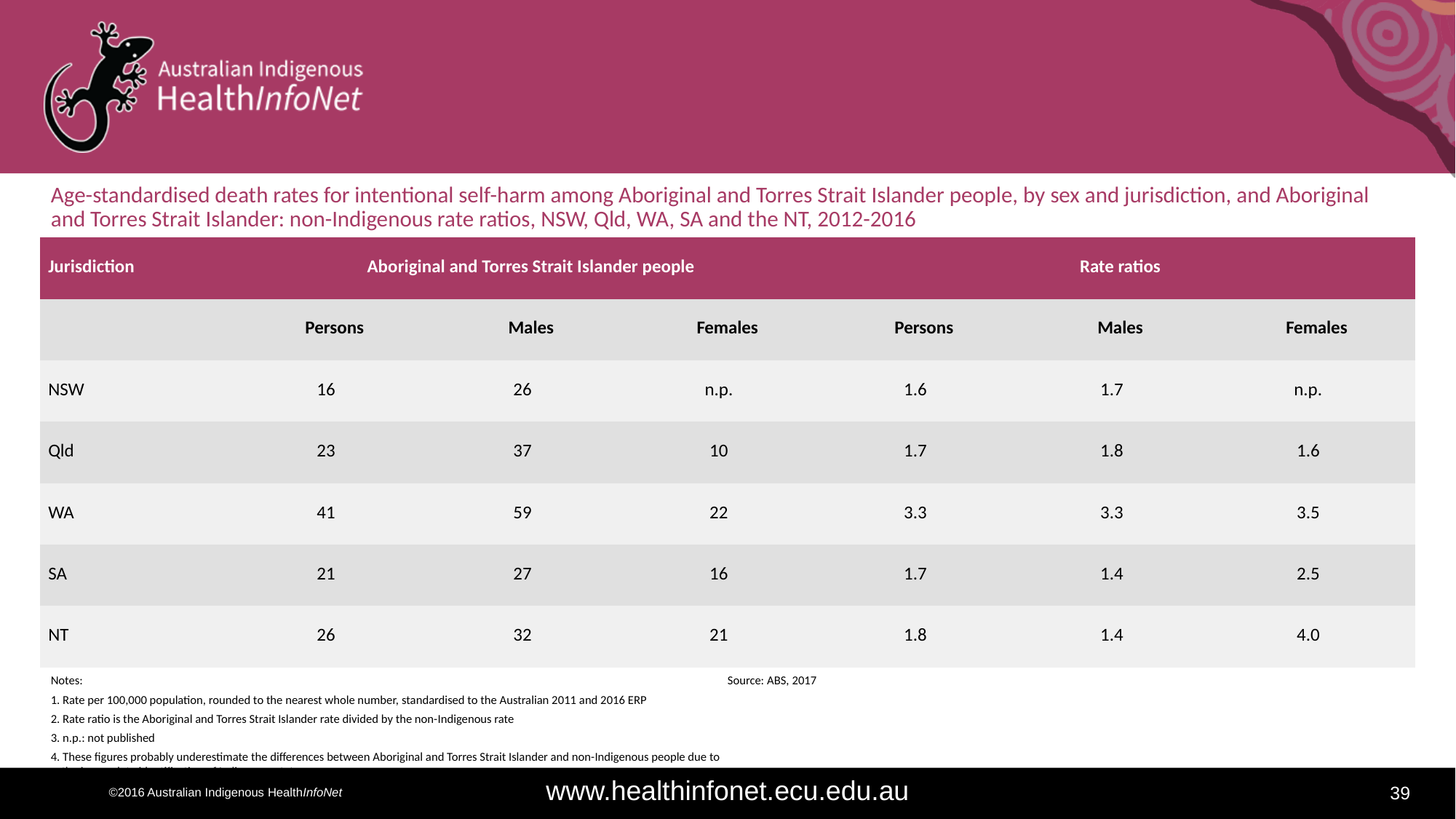

# Age-standardised death rates for intentional self-harm among Aboriginal and Torres Strait Islander people, by sex and jurisdiction, and Aboriginal and Torres Strait Islander: non-Indigenous rate ratios, NSW, Qld, WA, SA and the NT, 2012-2016
| Jurisdiction | Aboriginal and Torres Strait Islander people |  |  | Rate ratios |  |  |
| --- | --- | --- | --- | --- | --- | --- |
|  | Persons | Males | Females | Persons | Males | Females |
| NSW | 16 | 26 | n.p. | 1.6 | 1.7 | n.p. |
| Qld | 23 | 37 | 10 | 1.7 | 1.8 | 1.6 |
| WA | 41 | 59 | 22 | 3.3 | 3.3 | 3.5 |
| SA | 21 | 27 | 16 | 1.7 | 1.4 | 2.5 |
| NT | 26 | 32 | 21 | 1.8 | 1.4 | 4.0 |
Notes:
1. Rate per 100,000 population, rounded to the nearest whole number, standardised to the Australian 2011 and 2016 ERP
2. Rate ratio is the Aboriginal and Torres Strait Islander rate divided by the non-Indigenous rate
3. n.p.: not published
4. These figures probably underestimate the differences between Aboriginal and Torres Strait Islander and non-Indigenous people due to the incomplete identification of Indigenous status
Source: ABS, 2017